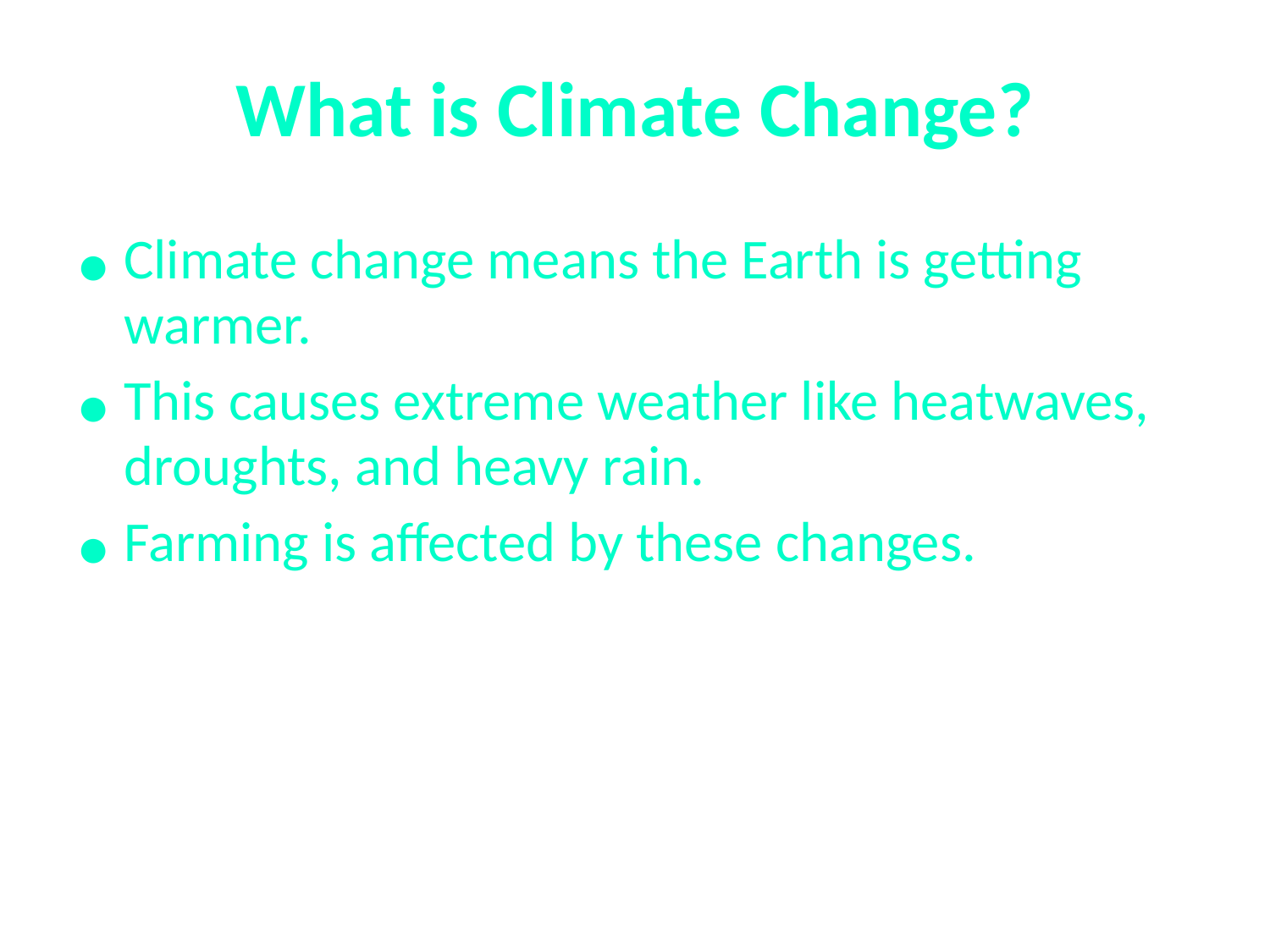

# What is Climate Change?
Climate change means the Earth is getting warmer.
This causes extreme weather like heatwaves, droughts, and heavy rain.
Farming is affected by these changes.